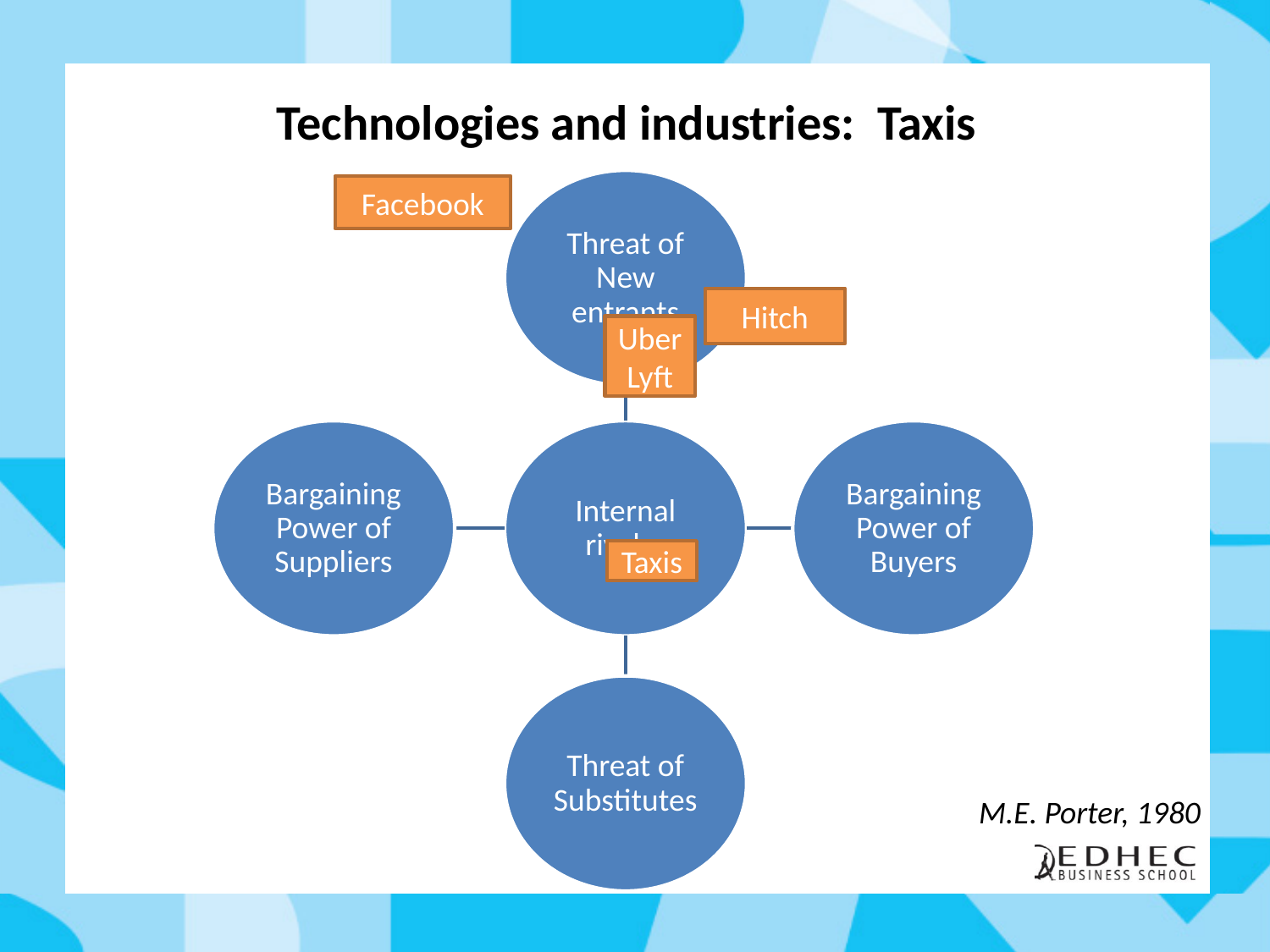

# Technologies and industries:  Taxis
Internal rivalry

Threat of New entrants

Bargaining Power of Buyers

Threat of Substitutes

Bargaining Power of Suppliers
Facebook
Hitch
Uber Lyft
Taxis
M.E. Porter, 1980